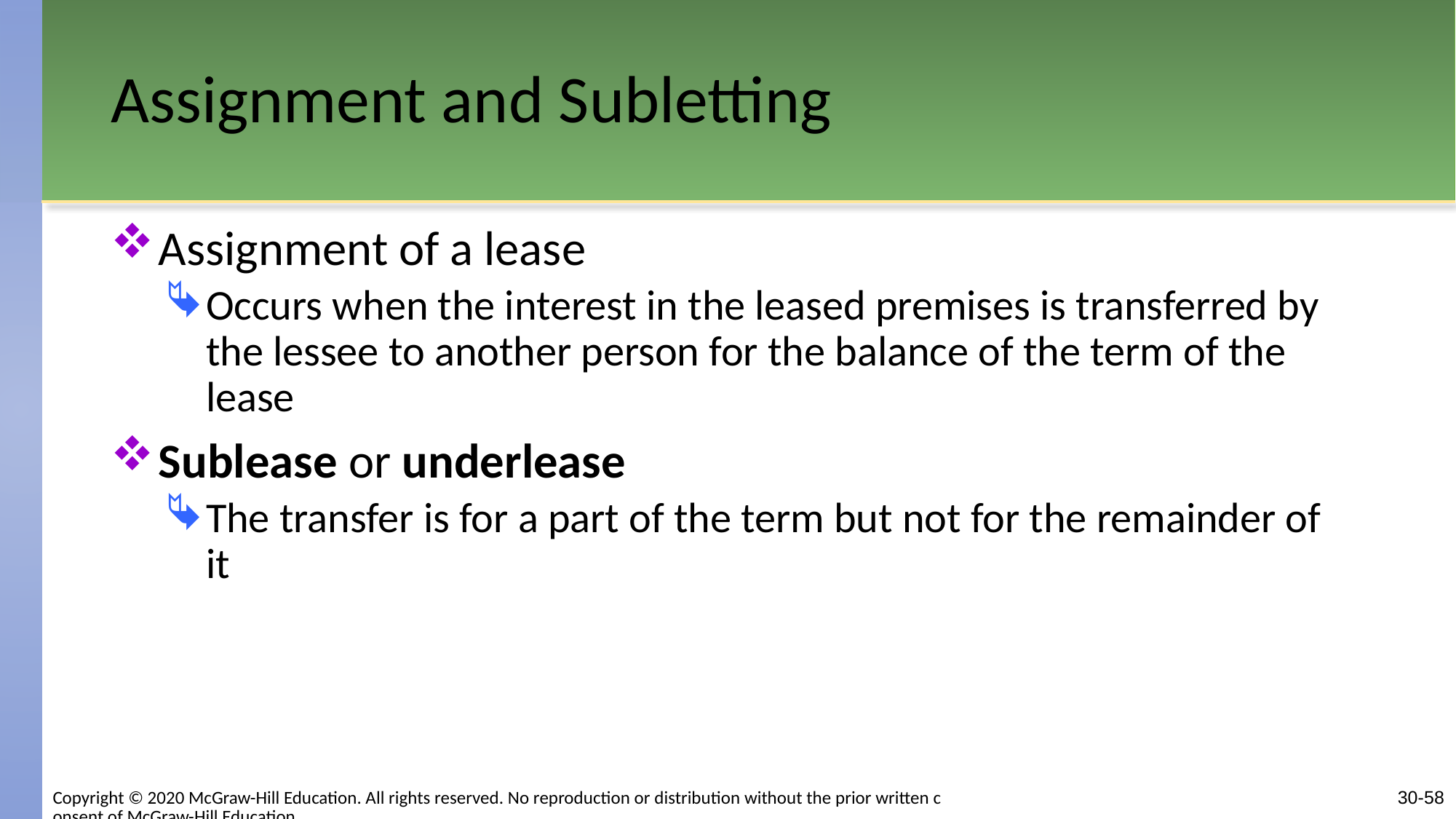

# Assignment and Subletting
Assignment of a lease
Occurs when the interest in the leased premises is transferred by the lessee to another person for the balance of the term of the lease
Sublease or underlease
The transfer is for a part of the term but not for the remainder of it

Copyright © 2020 McGraw-Hill Education. All rights reserved. No reproduction or distribution without the prior written consent of McGraw-Hill Education.
30-58